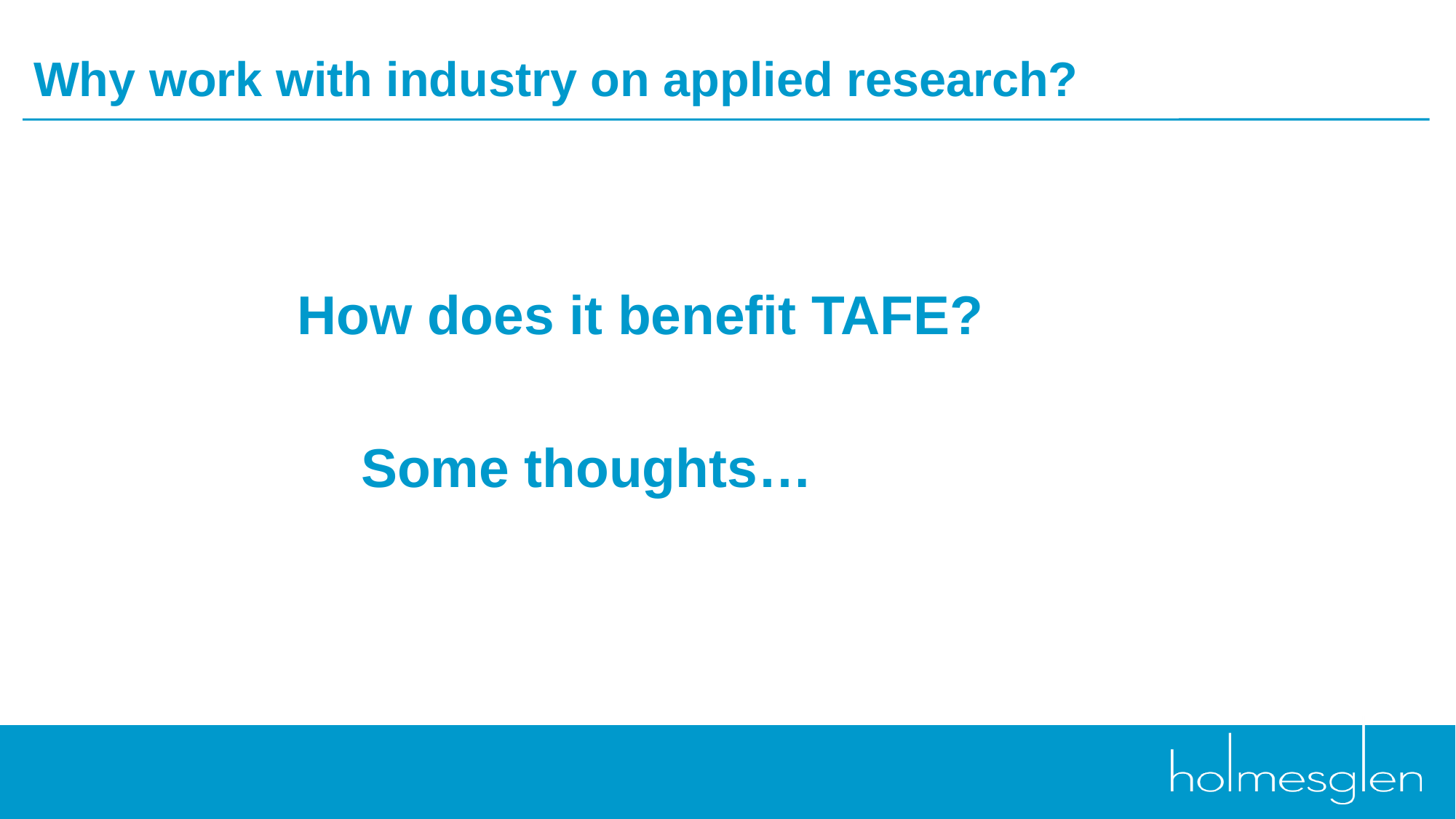

# Why work with industry on applied research?

		   How does it benefit TAFE?

			Some thoughts…